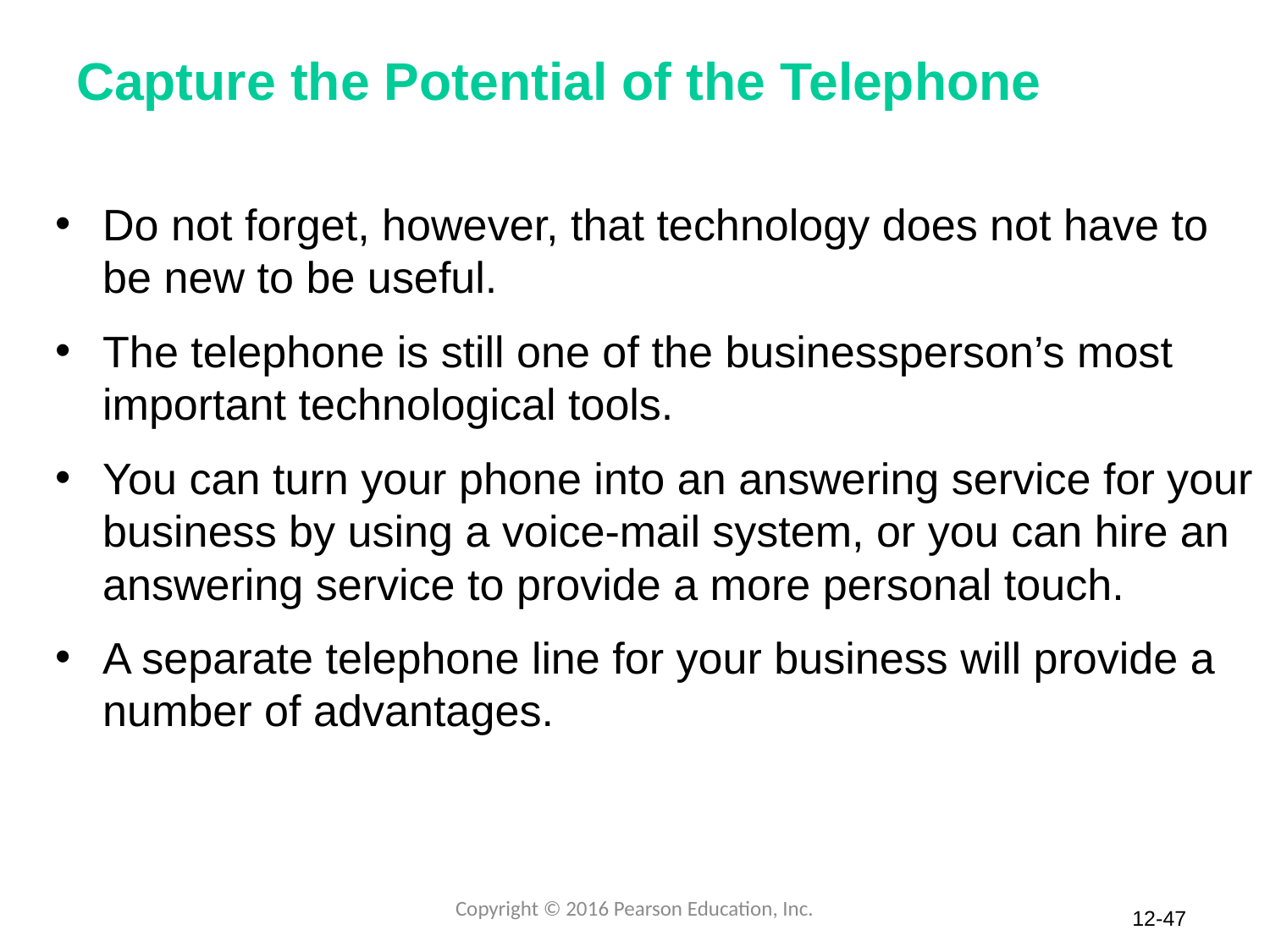

# Capture the Potential of the Telephone
Do not forget, however, that technology does not have to be new to be useful.

The telephone is still one of the businessperson’s most important technological tools.

You can turn your phone into an answering service for your business by using a voice-mail system, or you can hire an answering service to provide a more personal touch.

A separate telephone line for your business will provide a number of advantages.

Copyright © 2016 Pearson Education, Inc.